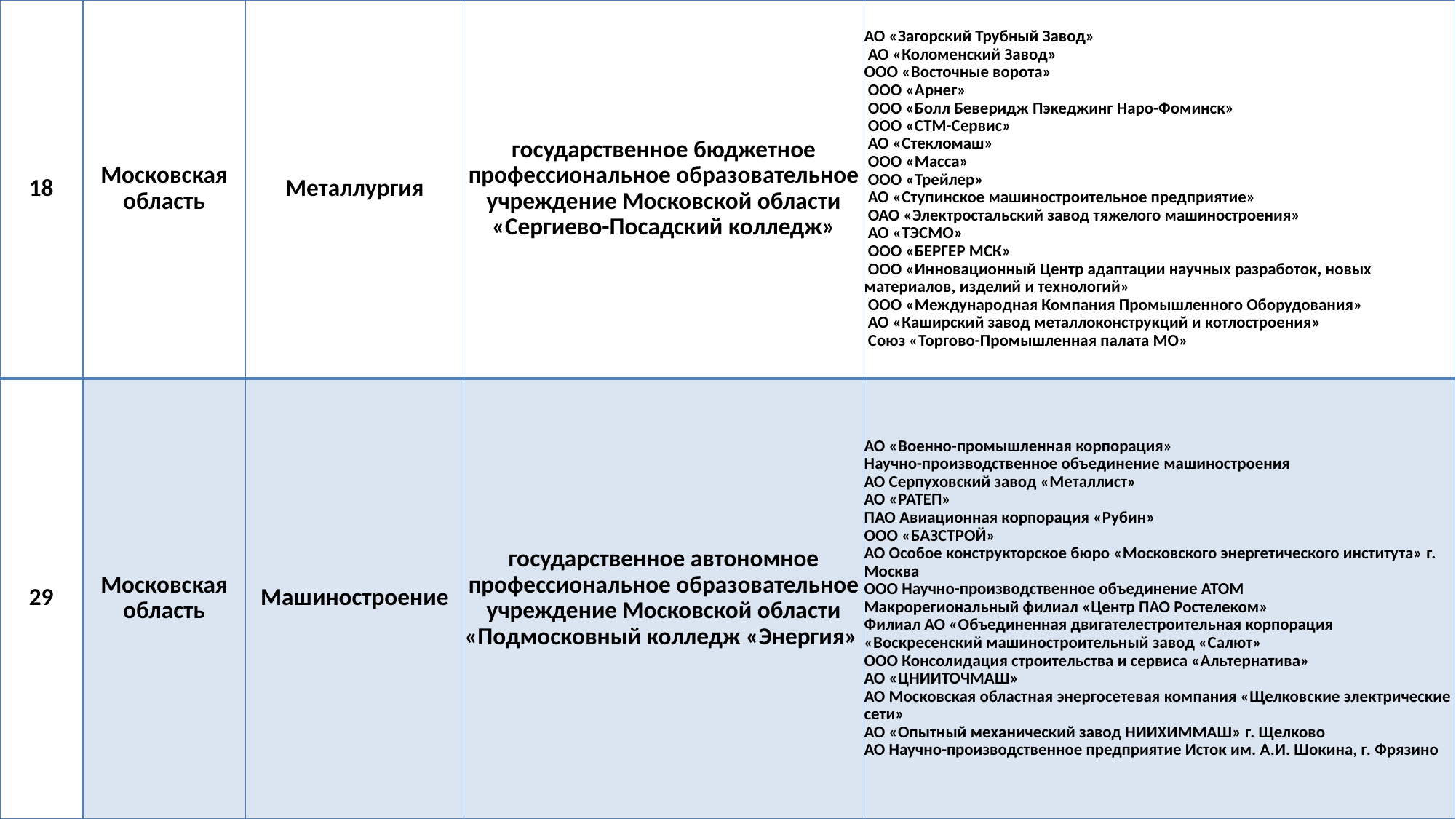

| 18 | Московская область | Металлургия | государственное бюджетное профессиональное образовательное учреждение Московской области «Сергиево-Посадский колледж» | АО «Загорский Трубный Завод»  АО «Коломенский Завод» ООО «Восточные ворота»  ООО «Арнег»  ООО «Болл Беверидж Пэкеджинг Наро-Фоминск»  ООО «СТМ-Сервис»  АО «Стекломаш»  ООО «Масса»  ООО «Трейлер»  АО «Ступинское машиностроительное предприятие»  ОАО «Электростальский завод тяжелого машиностроения»  АО «ТЭСМО»  ООО «БЕРГЕР МСК»  ООО «Инновационный Центр адаптации научных разработок, новых материалов, изделий и технологий»  ООО «Международная Компания Промышленного Оборудования»  АО «Каширский завод металлоконструкций и котлостроения»  Союз «Торгово-Промышленная палата МО» |
| --- | --- | --- | --- | --- |
| 29 | Московская область | Машиностроение | государственное автономное профессиональное образовательное учреждение Московской области «Подмосковный колледж «Энергия» | АО «Военно-промышленная корпорация» Научно-производственное объединение машиностроения АО Серпуховский завод «Металлист» АО «РАТЕП» ПАО Авиационная корпорация «Рубин» ООО «БАЗСТРОЙ» АО Особое конструкторское бюро «Московского энергетического института» г. Москва ООО Научно-производственное объединение АТОМ Макрорегиональный филиал «Центр ПАО Ростелеком» Филиал АО «Объединенная двигателестроительная корпорация «Воскресенский машиностроительный завод «Салют» ООО Консолидация строительства и сервиса «Альтернатива» АО «ЦНИИТОЧМАШ» АО Московская областная энергосетевая компания «Щелковские электрические сети» АО «Опытный механический завод НИИХИММАШ» г. Щелково АО Научно-производственное предприятие Исток им. А.И. Шокина, г. Фрязино |